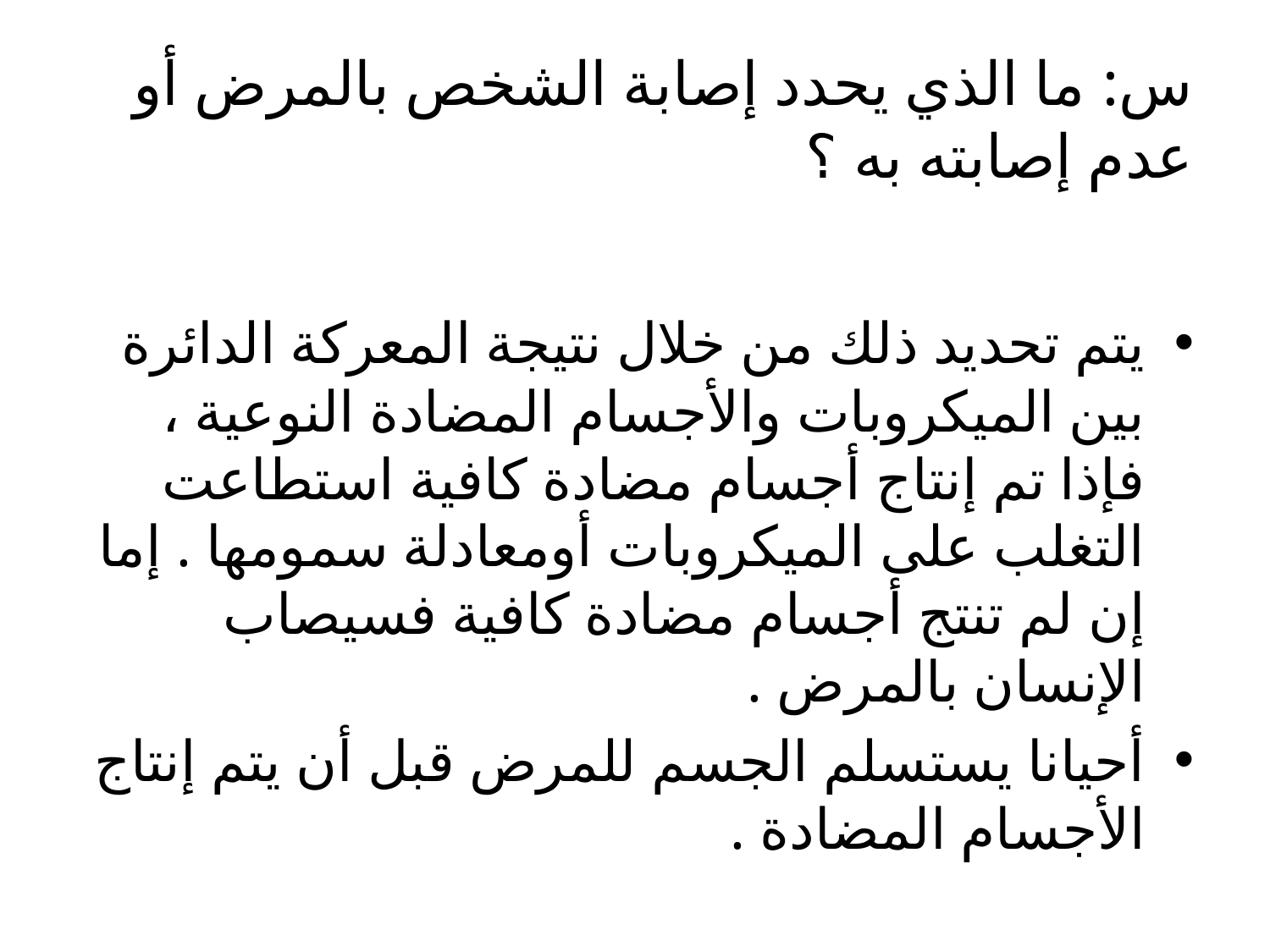

# س: ما الذي يحدد إصابة الشخص بالمرض أو عدم إصابته به ؟

يتم تحديد ذلك من خلال نتيجة المعركة الدائرة بين الميكروبات والأجسام المضادة النوعية ، فإذا تم إنتاج أجسام مضادة كافية استطاعت التغلب على الميكروبات أومعادلة سمومها . إما إن لم تنتج أجسام مضادة كافية فسيصاب الإنسان بالمرض .
أحيانا يستسلم الجسم للمرض قبل أن يتم إنتاج الأجسام المضادة .